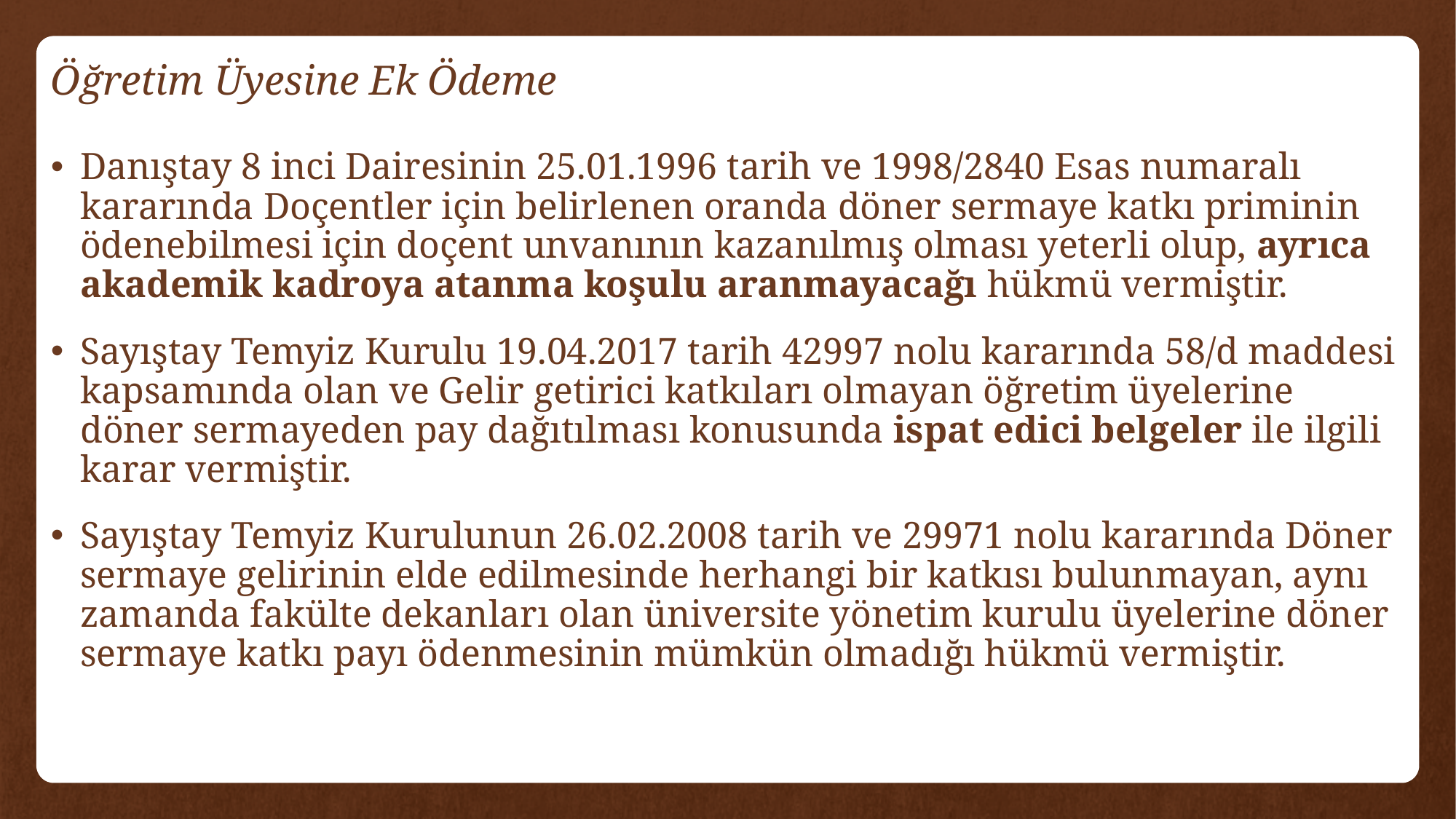

# Öğretim Üyesine Ek Ödeme
Danıştay 8 inci Dairesinin 25.01.1996 tarih ve 1998/2840 Esas numaralı kararında Doçentler için belirlenen oranda döner sermaye katkı priminin ödenebilmesi için doçent unvanının kazanılmış olması yeterli olup, ayrıca akademik kadroya atanma koşulu aranmayacağı hükmü vermiştir.
Sayıştay Temyiz Kurulu 19.04.2017 tarih 42997 nolu kararında 58/d maddesi kapsamında olan ve Gelir getirici katkıları olmayan öğretim üyelerine döner sermayeden pay dağıtılması konusunda ispat edici belgeler ile ilgili karar vermiştir.
Sayıştay Temyiz Kurulunun 26.02.2008 tarih ve 29971 nolu kararında Döner sermaye gelirinin elde edilmesinde herhangi bir katkısı bulunmayan, aynı zamanda fakülte dekanları olan üniversite yönetim kurulu üyelerine döner sermaye katkı payı ödenmesinin mümkün olmadığı hükmü vermiştir.